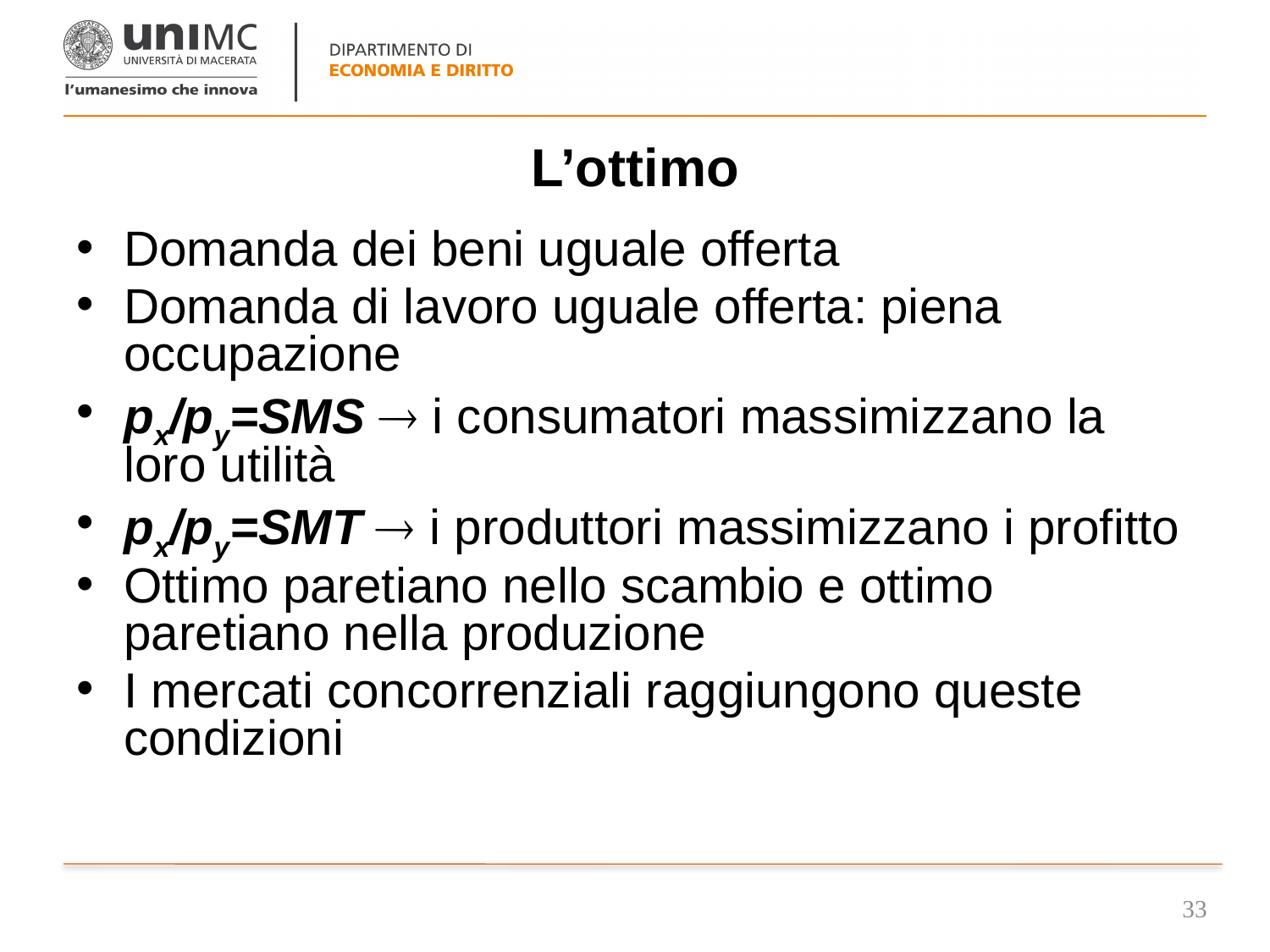

# L’ottimo
Domanda dei beni uguale offerta
Domanda di lavoro uguale offerta: piena occupazione
px/py=SMS → i consumatori massimizzano la loro utilità
px/py=SMT → i produttori massimizzano i profitto
Ottimo paretiano nello scambio e ottimo paretiano nella produzione
I mercati concorrenziali raggiungono queste condizioni
33